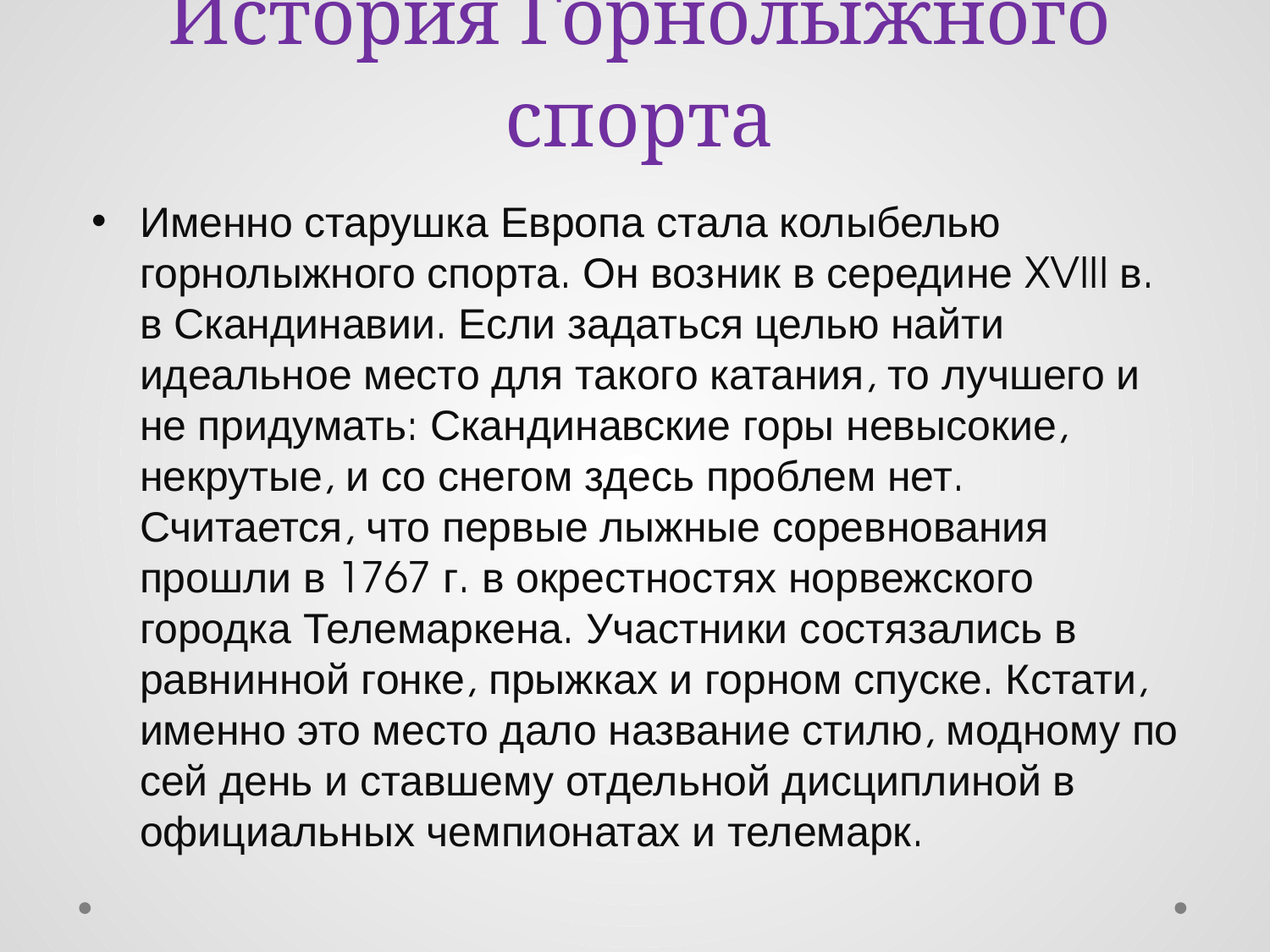

# История Горнолыжного спорта
Именно старушка Европа стала колыбелью горнолыжного спорта. Он возник в середине XVIII в. в Скандинавии. Если задаться целью найти идеальное место для такого катания, то лучшего и не придумать: Скандинавские горы невысокие, некрутые, и со снегом здесь проблем нет. Считается, что первые лыжные соревнования прошли в 1767 г. в окрестностях норвежского городка Телемаркена. Участники состязались в равнинной гонке, прыжках и горном спуске. Кстати, именно это место дало название стилю, модному по сей день и ставшему отдельной дисциплиной в официальных чемпионатах и телемарк.